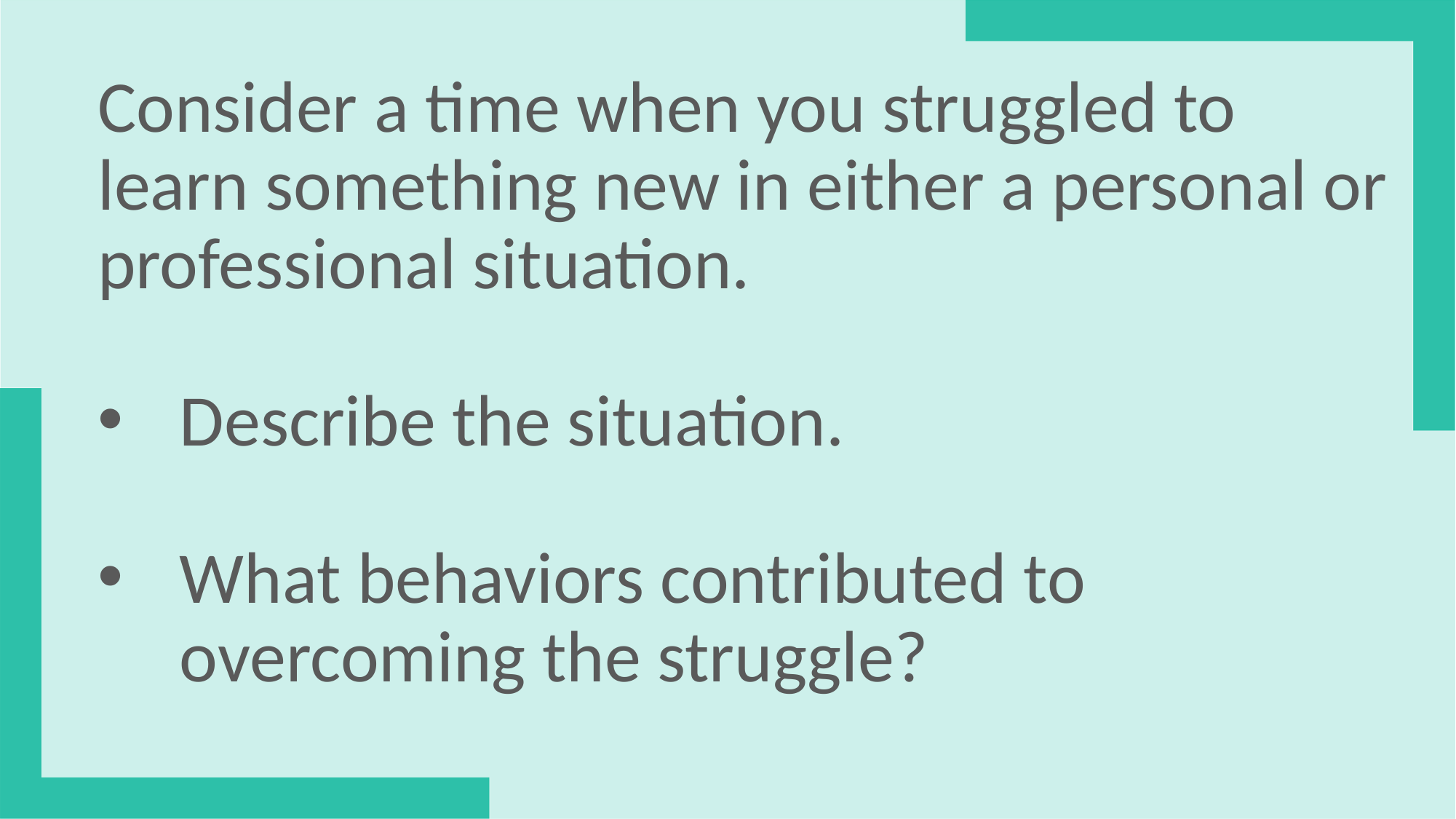

Consider a time when you struggled to learn something new in either a personal or professional situation.

Describe the situation.

What behaviors contributed to overcoming the struggle?